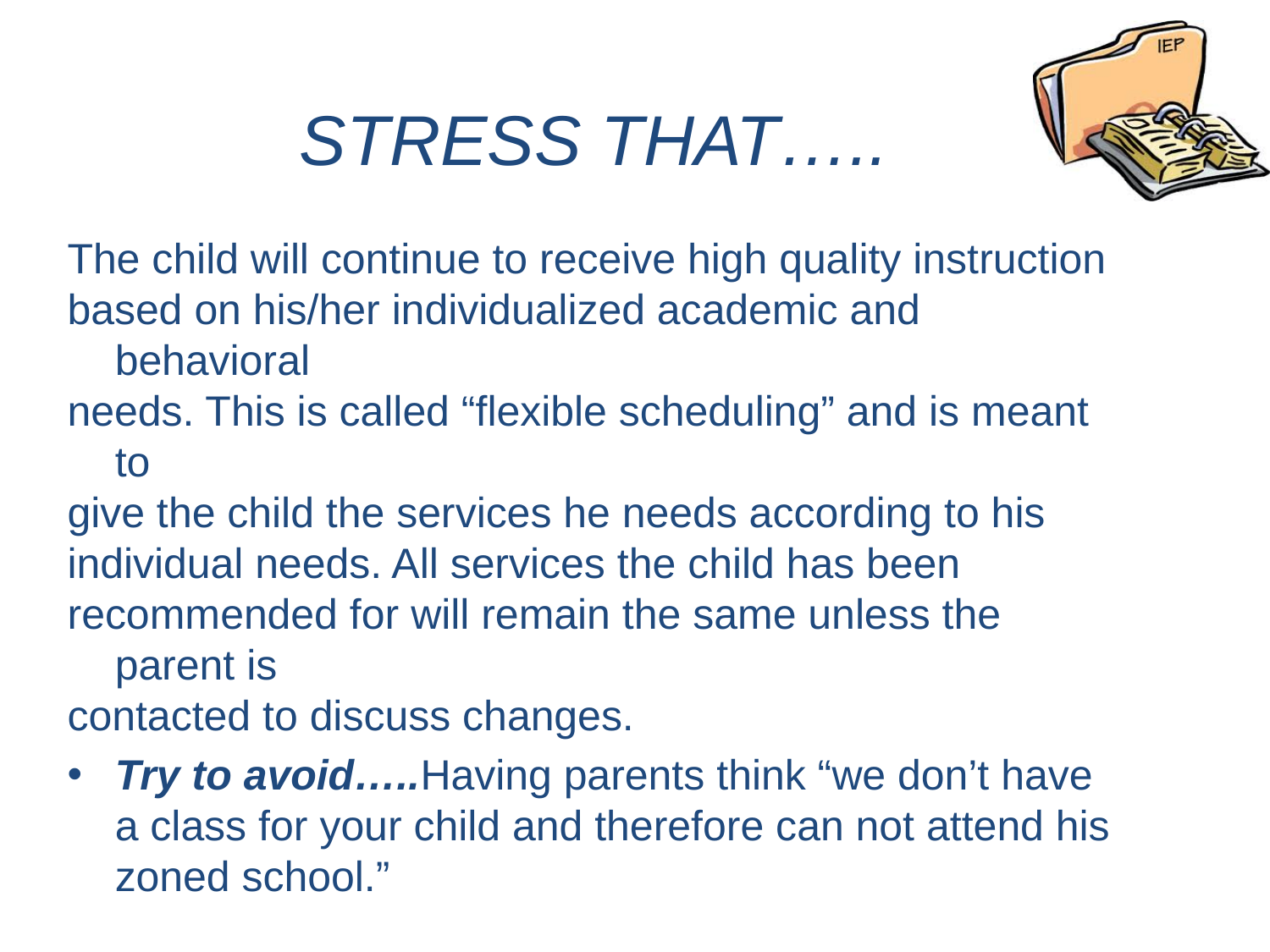

# STRESS THAT…..

The child will continue to receive high quality instruction
based on his/her individualized academic and behavioral
needs. This is called “flexible scheduling” and is meant to
give the child the services he needs according to his
individual needs. All services the child has been
recommended for will remain the same unless the parent is
contacted to discuss changes.
Try to avoid…..Having parents think “we don’t have a class for your child and therefore can not attend his zoned school.”